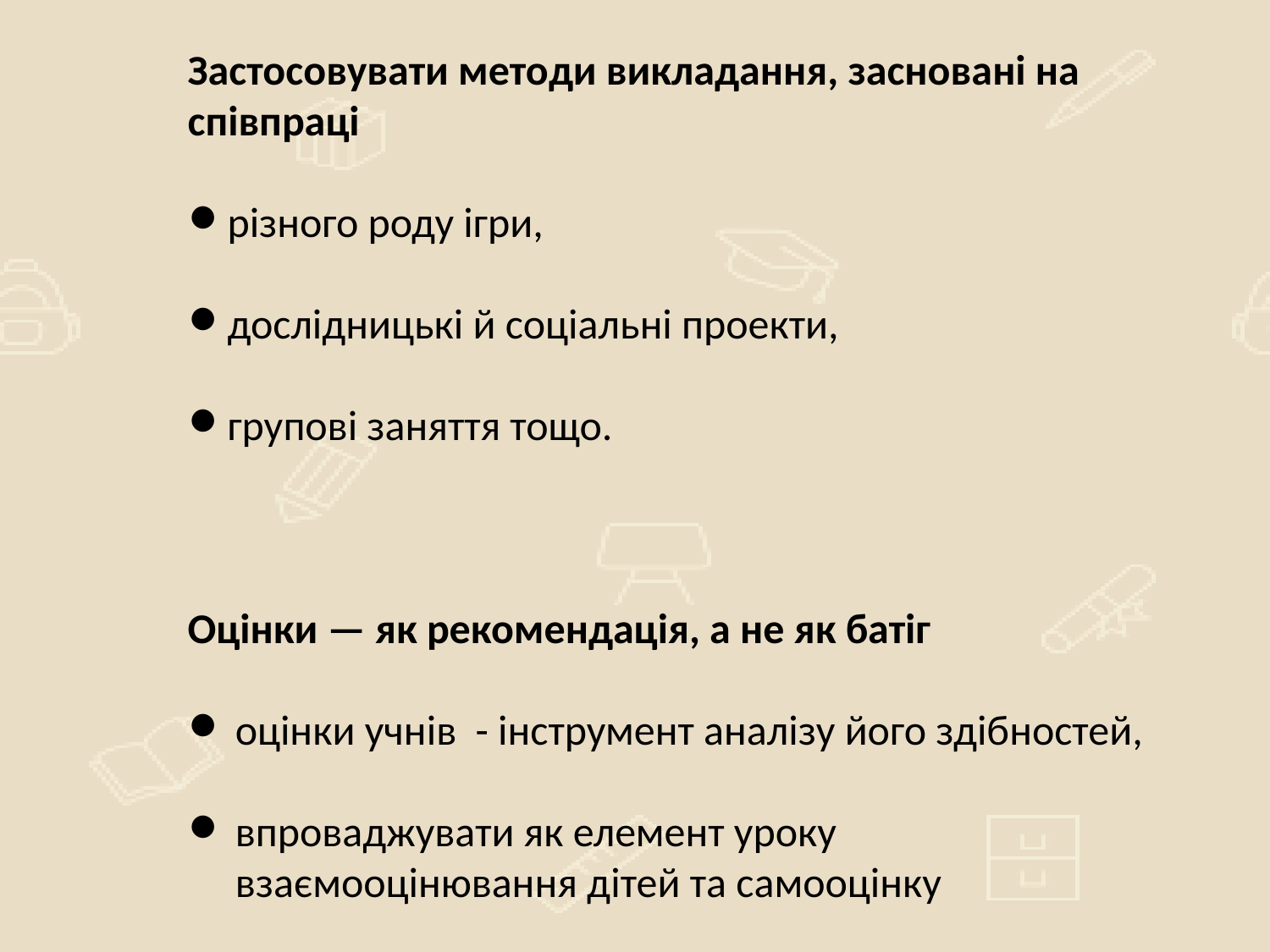

Застосовувати методи викладання, засновані на співпраці

різного роду ігри,

дослідницькі й соціальні проекти,

групові заняття тощо.

Оцінки — як рекомендація, а не як батіг

оцінки учнів  - інструмент аналізу його здібностей,

впроваджувати як елемент уроку взаємооцінювання дітей та самооцінку